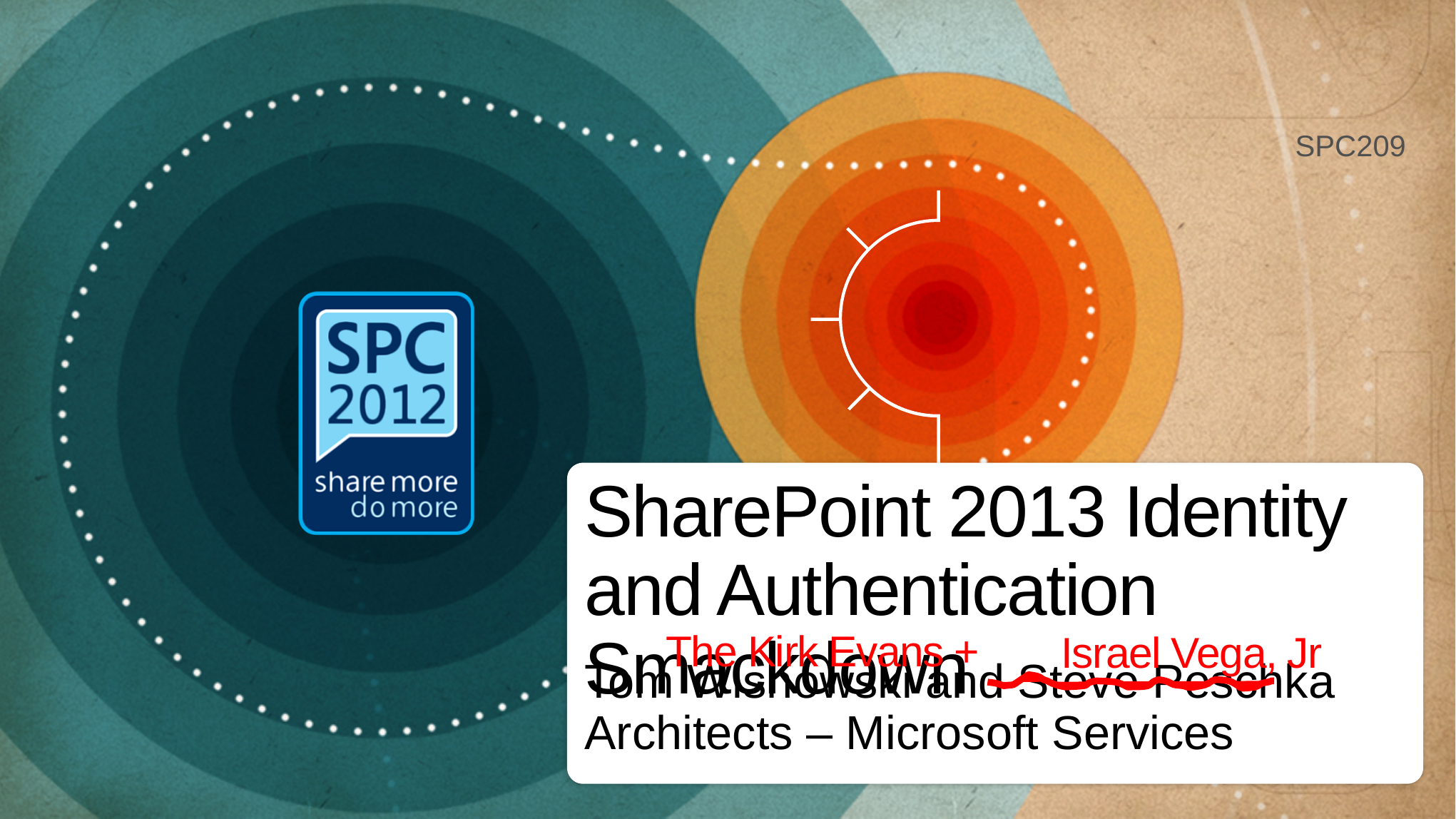

SPC209
# SharePoint 2013 Identity and Authentication Smackdown
The Kirk Evans +
Israel Vega, Jr
Tom Wisnowski and Steve Peschka
Architects – Microsoft Services